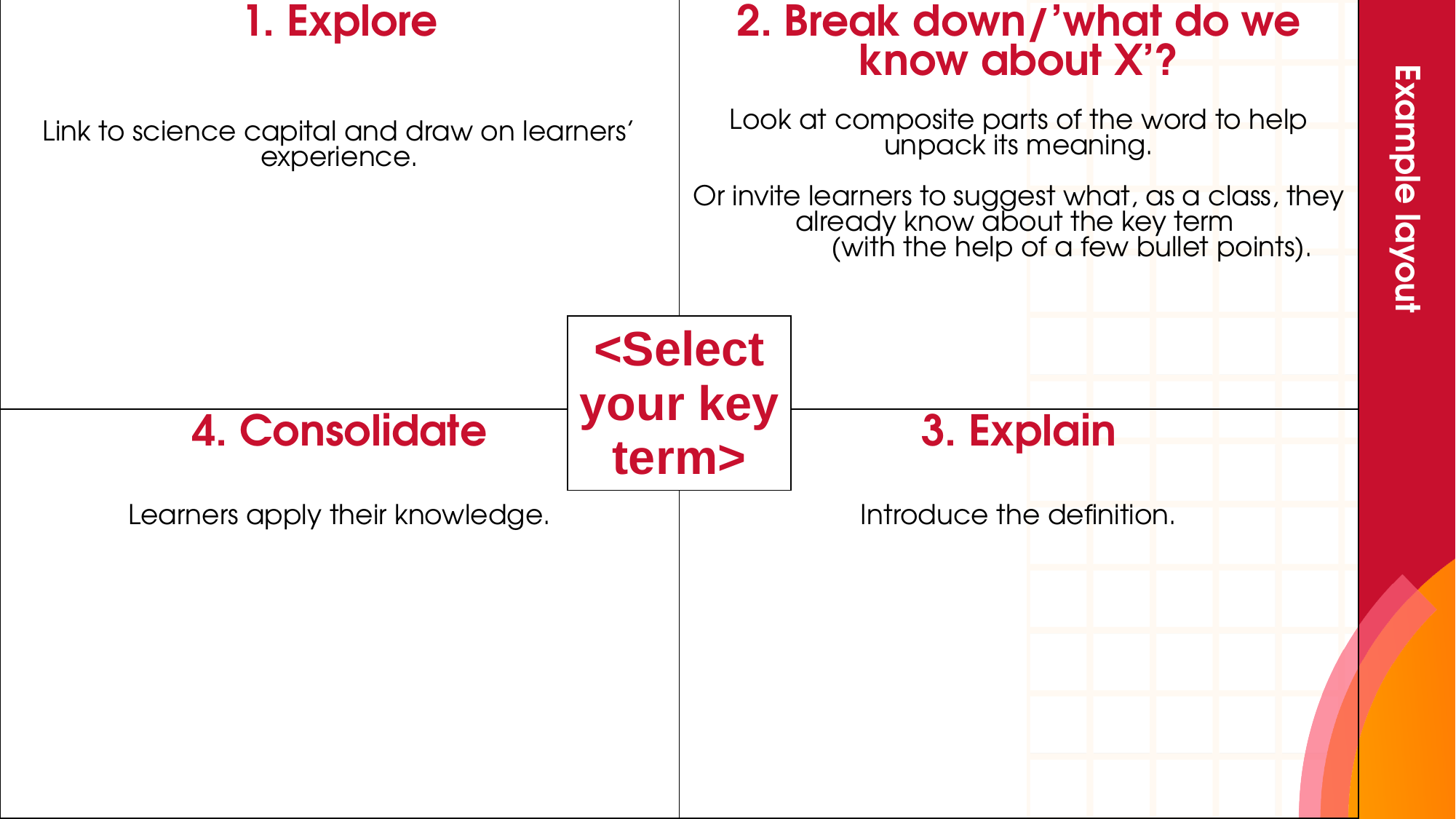

| 1. Explore Link to science capital and draw on learners’ experience. | 2. Break down/’what do we know about X’? Look at composite parts of the word to help unpack its meaning. Or invite learners to suggest what, as a class, they already know about the key term (with the help of a few bullet points). |
| --- | --- |
| 4. Consolidate Learners apply their knowledge. | 3. Explain Introduce the definition. |
Example layout
| <Select your key term> |
| --- |